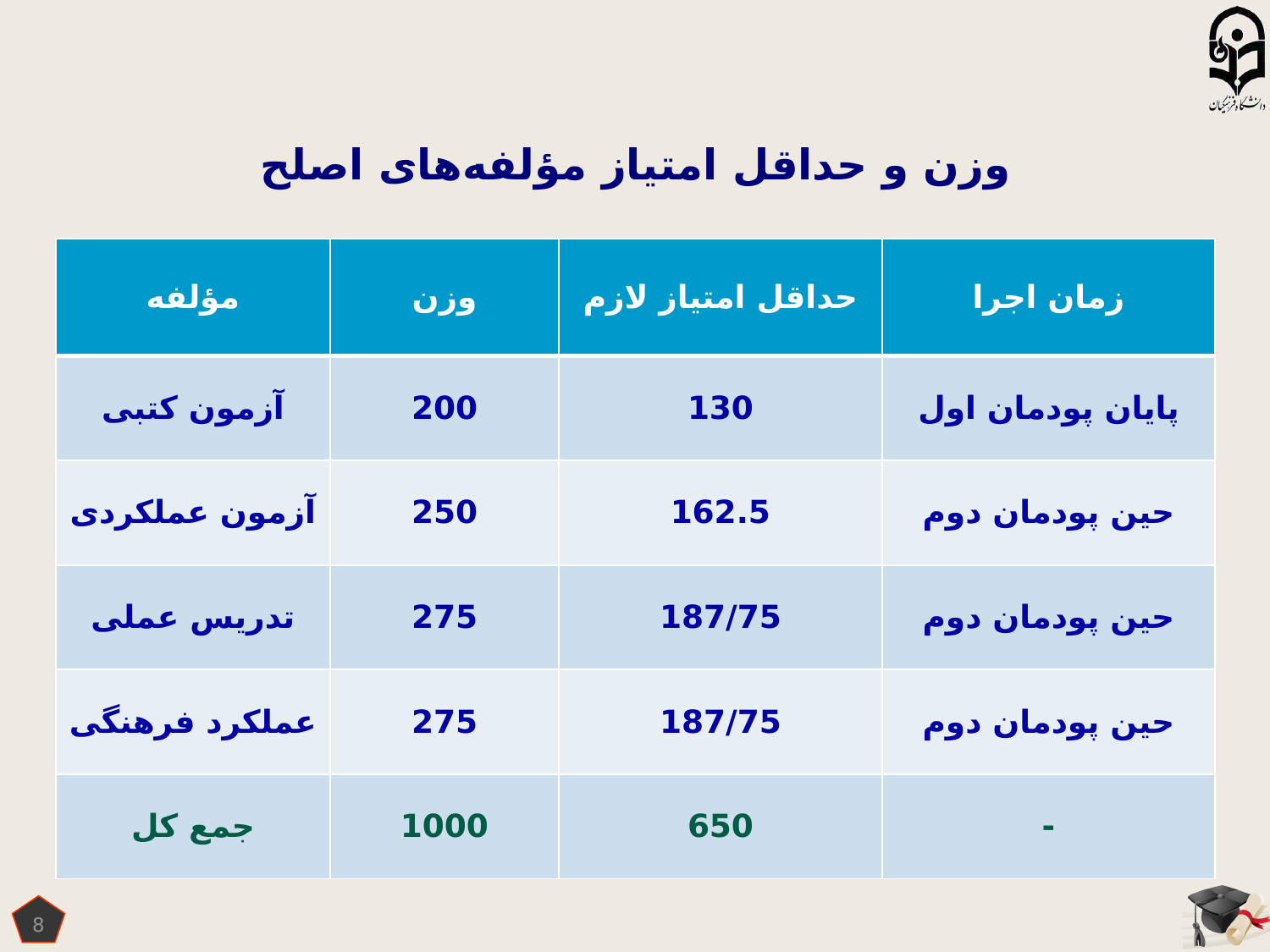

وزن و حداقل امتیاز مؤلفه‌های اصلح
| مؤلفه | وزن | حداقل امتیاز لازم | زمان اجرا |
| --- | --- | --- | --- |
| آزمون کتبی | 200 | 130 | پایان پودمان اول |
| آزمون عملکردی | 250 | 162.5 | حین پودمان دوم |
| تدریس عملی | 275 | 187/75 | حین پودمان دوم |
| عملکرد فرهنگی | 275 | 187/75 | حین پودمان دوم |
| جمع کل | 1000 | 650 | - |